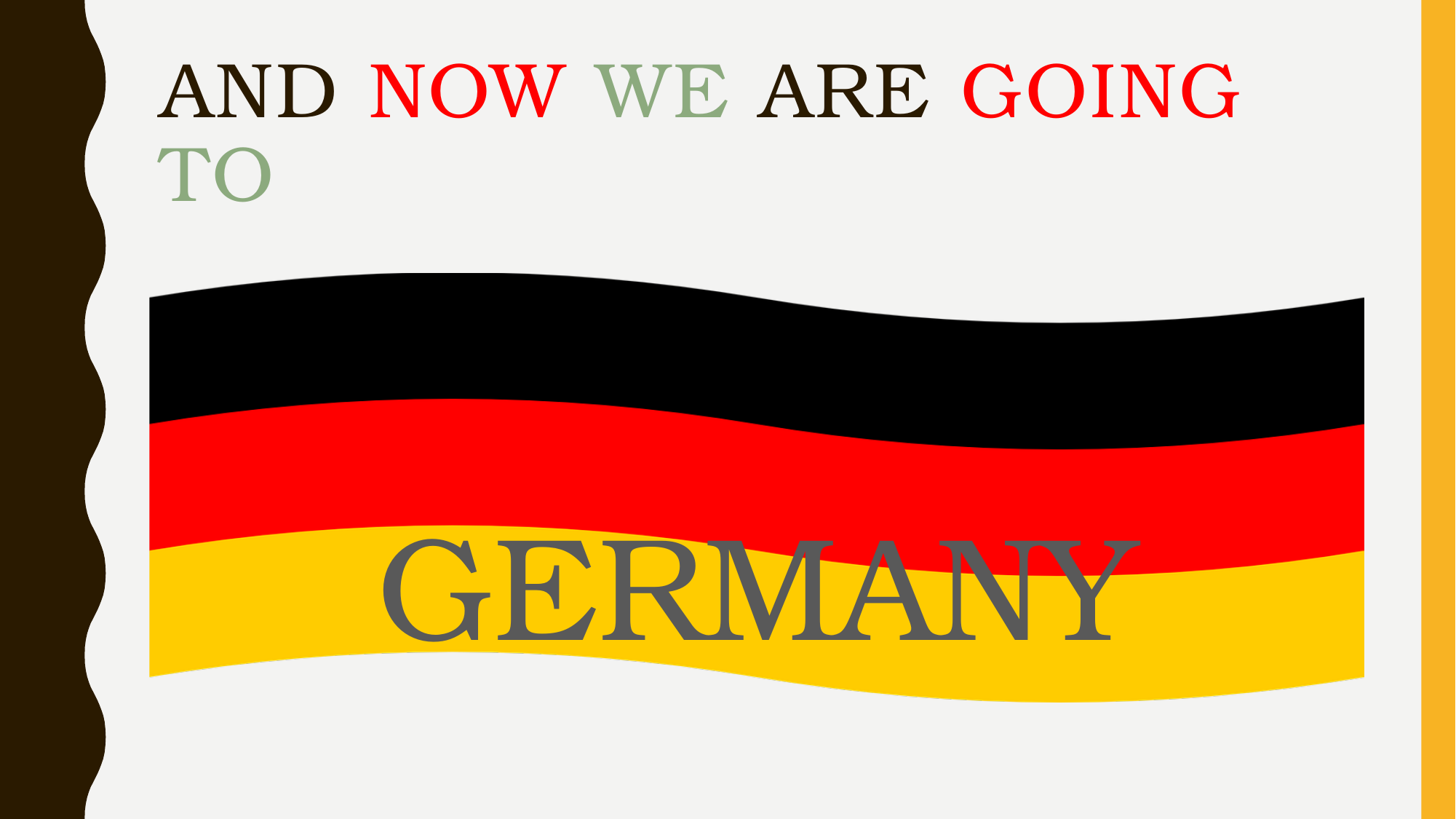

# And now we are going to

GERMANY